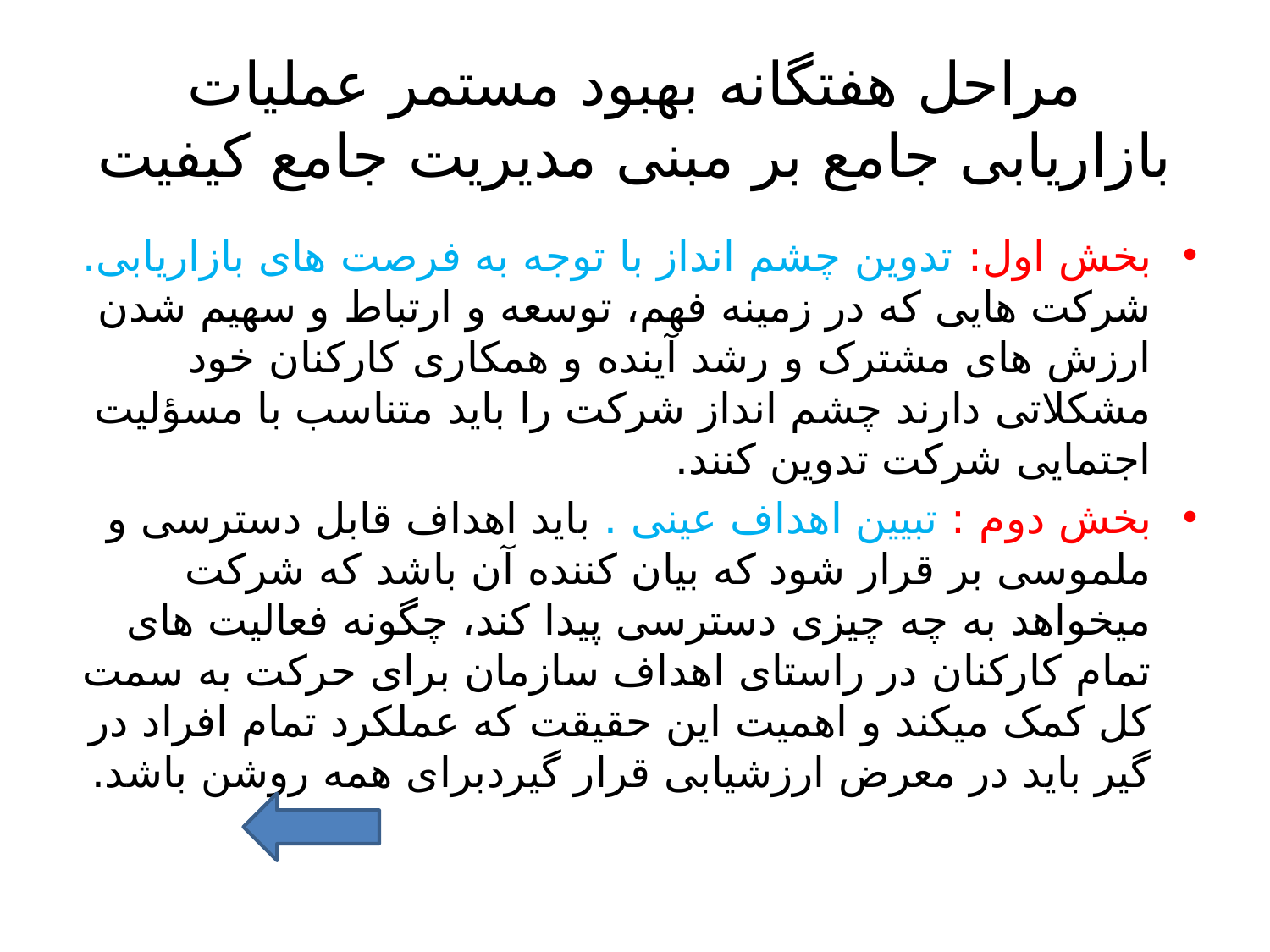

# مراحل هفتگانه بهبود مستمر عملیات بازاریابی جامع بر مبنی مدیریت جامع کیفیت
بخش اول: تدوین چشم انداز با توجه به فرصت های بازاریابی. شرکت هایی که در زمینه فهم، توسعه و ارتباط و سهیم شدن ارزش های مشترک و رشد آینده و همکاری کارکنان خود مشکلاتی دارند چشم انداز شرکت را باید متناسب با مسؤلیت اجتمایی شرکت تدوین کنند.
بخش دوم : تبیین اهداف عینی . باید اهداف قابل دسترسی و ملموسی بر قرار شود که بیان کننده آن باشد که شرکت میخواهد به چه چیزی دسترسی پیدا کند، چگونه فعالیت های تمام کارکنان در راستای اهداف سازمان برای حرکت به سمت کل کمک میکند و اهمیت این حقیقت که عملکرد تمام افراد در گیر باید در معرض ارزشیابی قرار گیردبرای همه روشن باشد.